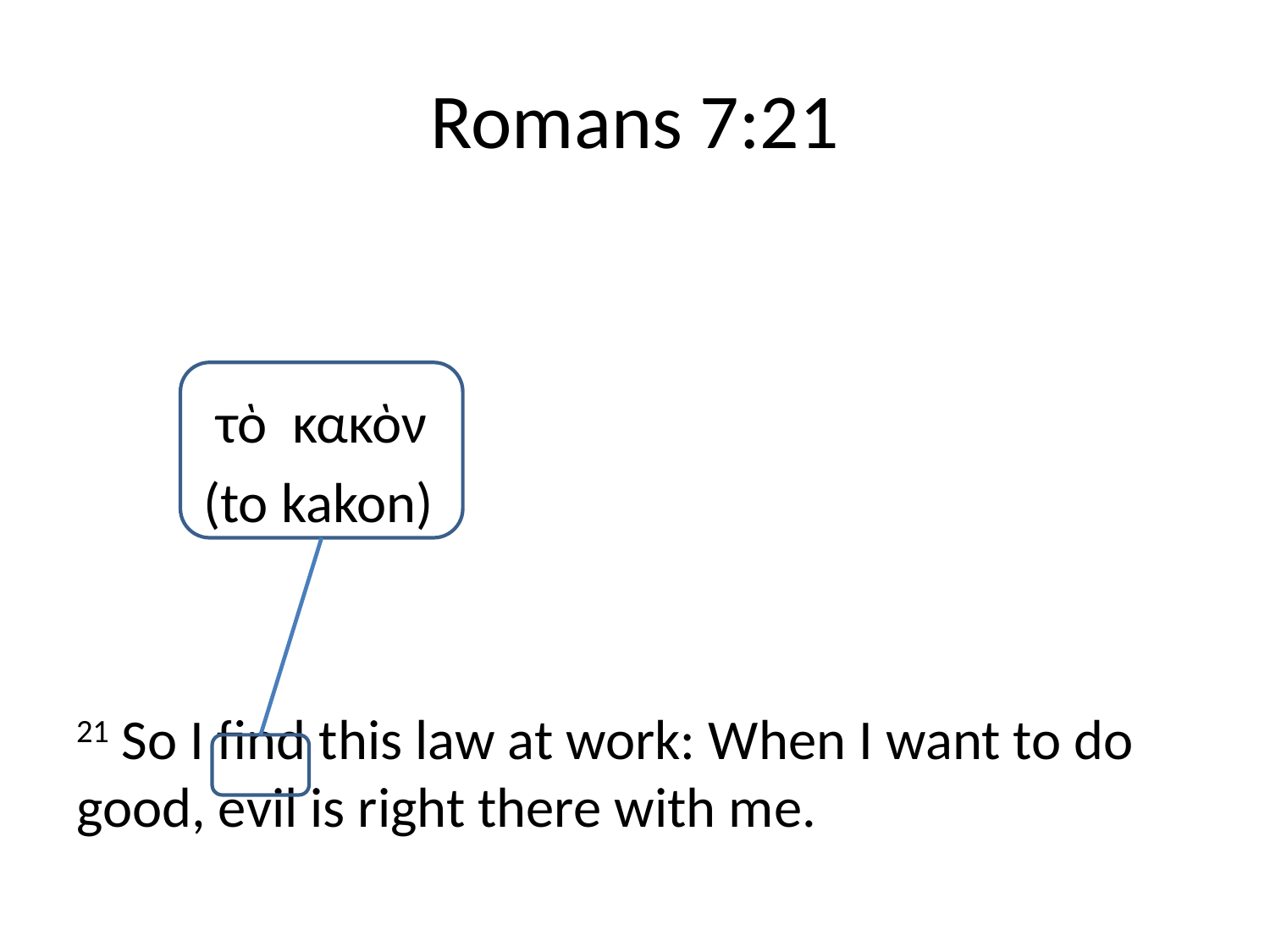

# Romans 7:21

	 τὸ  κακὸν
	(to kakon)

21 So I find this law at work: When I want to do good, evil is right there with me.